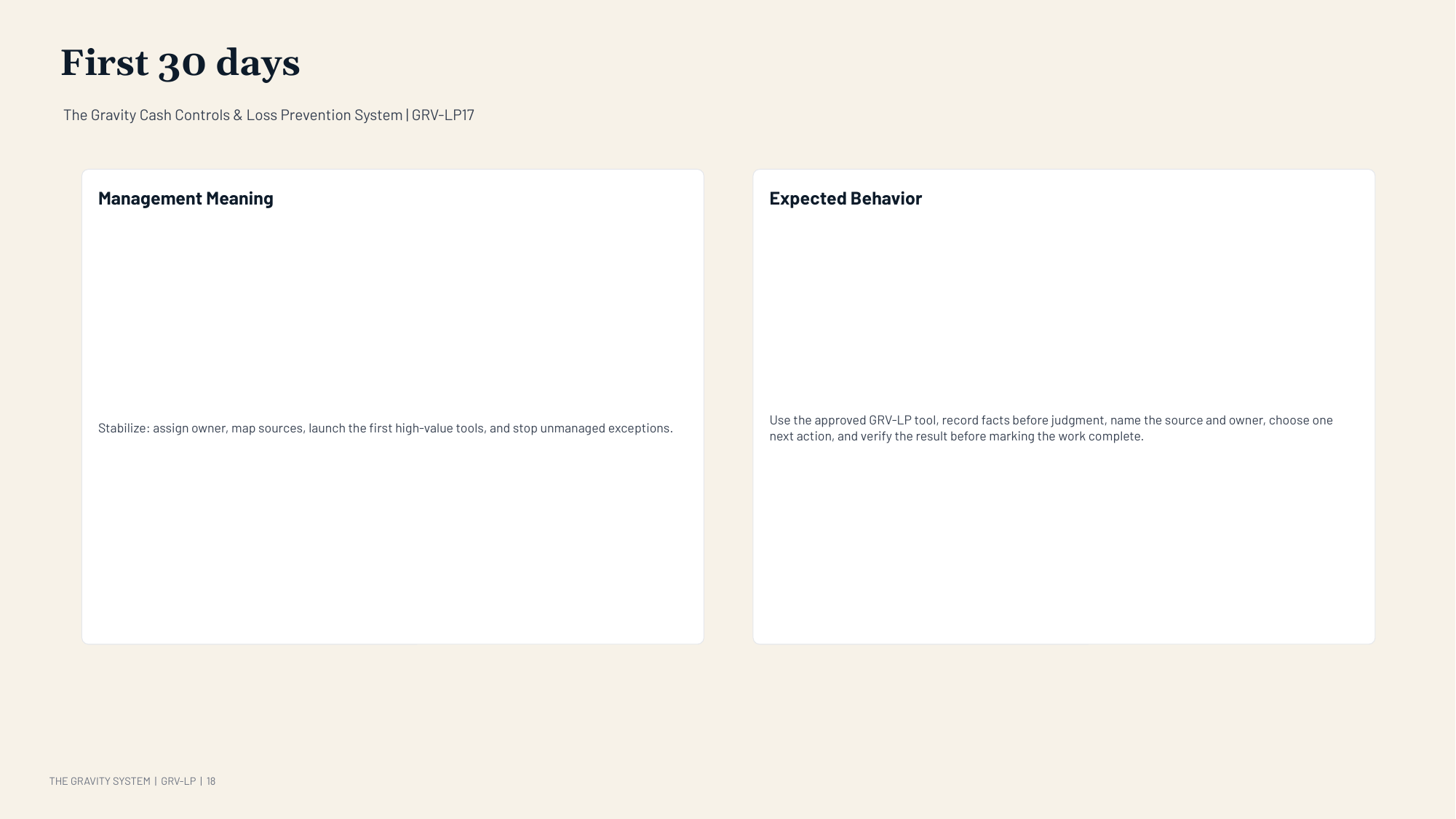

First 30 days
The Gravity Cash Controls & Loss Prevention System | GRV-LP17

Management Meaning
Expected Behavior
Stabilize: assign owner, map sources, launch the first high-value tools, and stop unmanaged exceptions.
Use the approved GRV-LP tool, record facts before judgment, name the source and owner, choose one next action, and verify the result before marking the work complete.
THE GRAVITY SYSTEM  |  GRV-LP  |  18